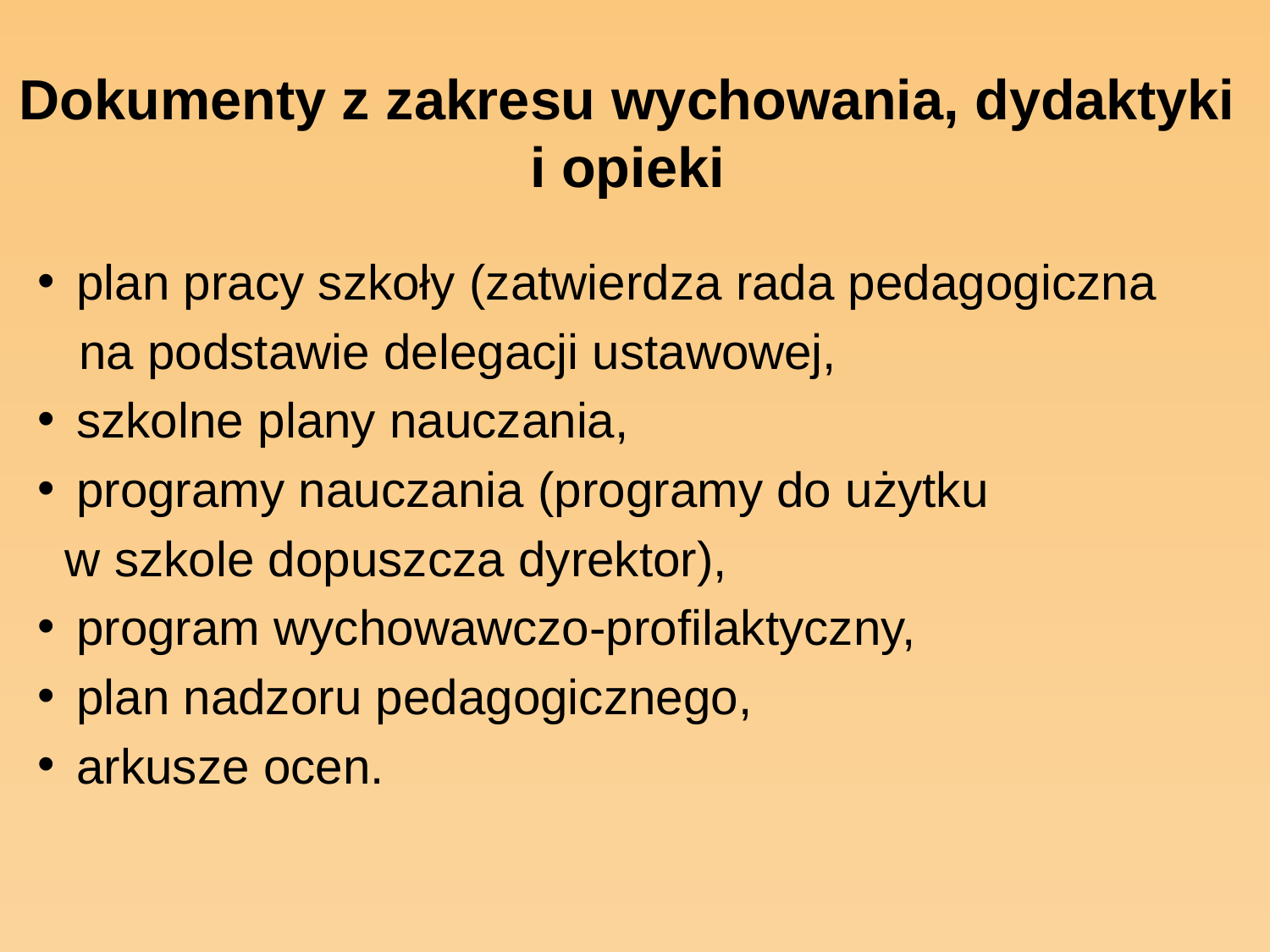

# Dokumenty z zakresu wychowania, dydaktyki i opieki
 plan pracy szkoły (zatwierdza rada pedagogiczna
   na podstawie delegacji ustawowej,
 szkolne plany nauczania,
 programy nauczania (programy do użytku
  w szkole dopuszcza dyrektor),
 program wychowawczo-profilaktyczny,
 plan nadzoru pedagogicznego,
 arkusze ocen.